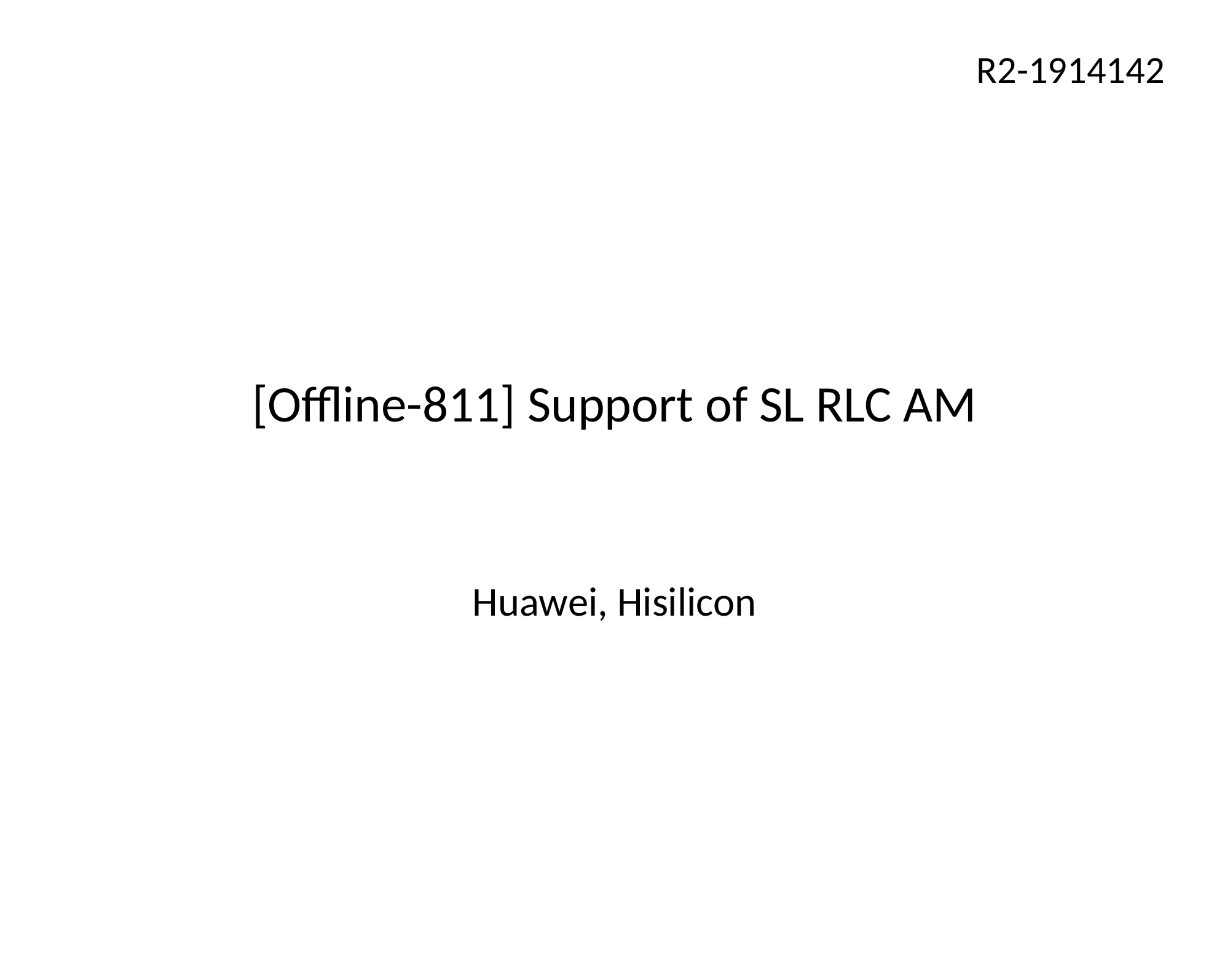

R2-1914142
# [Offline-811] Support of SL RLC AM

Huawei, Hisilicon